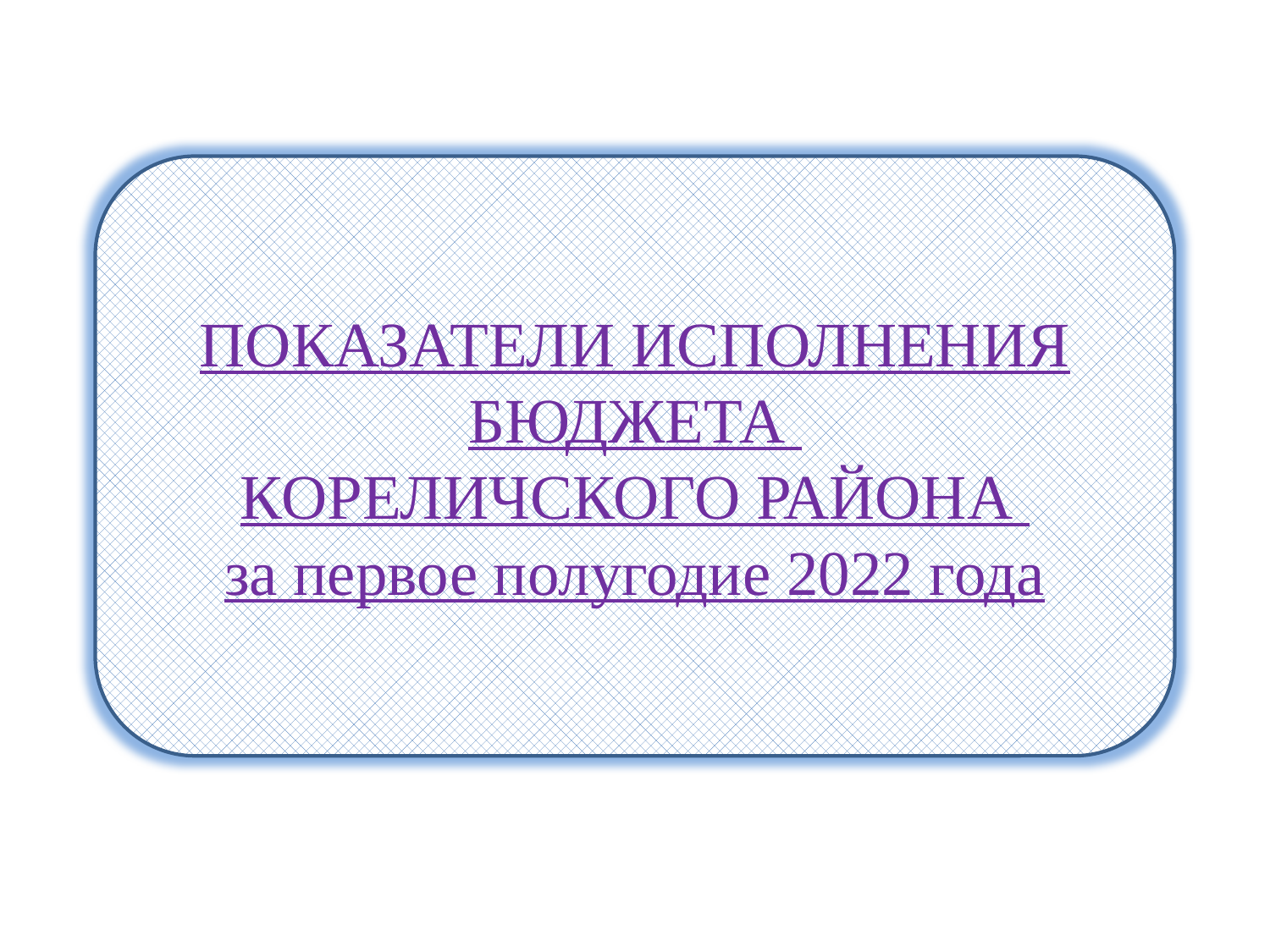

ПОКАЗАТЕЛИ ИСПОЛНЕНИЯ БЮДЖЕТА
КОРЕЛИЧСКОГО РАЙОНА
за первое полугодие 2022 года
#